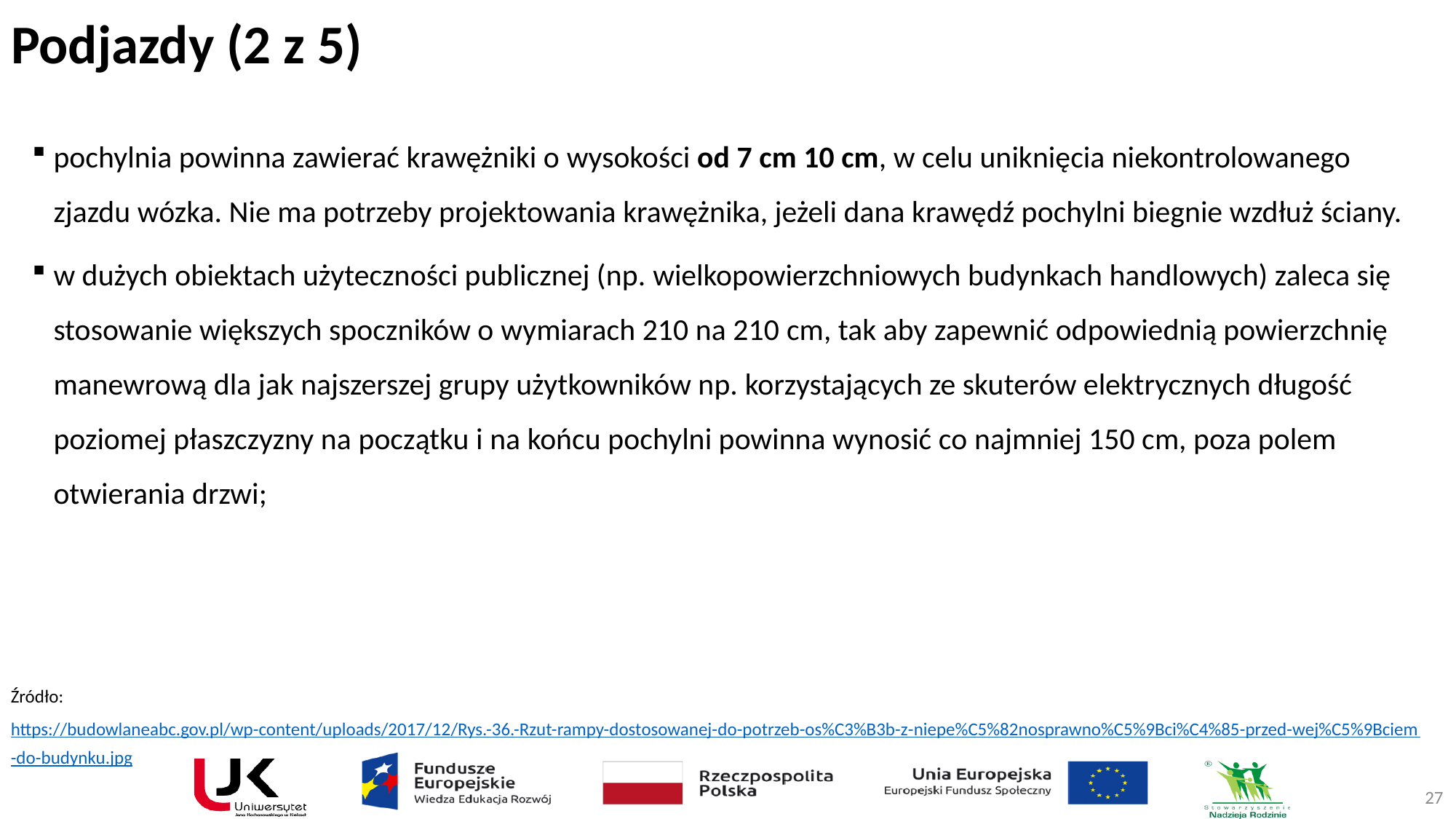

# Podjazdy (2 z 5)
pochylnia powinna zawierać krawężniki o wysokości od 7 cm 10 cm, w celu uniknięcia niekontrolowanego zjazdu wózka. Nie ma potrzeby projektowania krawężnika, jeżeli dana krawędź pochylni biegnie wzdłuż ściany.
w dużych obiektach użyteczności publicznej (np. wielkopowierzchniowych budynkach handlowych) zaleca się stosowanie większych spoczników o wymiarach 210 na 210 cm, tak aby zapewnić odpowiednią powierzchnię manewrową dla jak najszerszej grupy użytkowników np. korzystających ze skuterów elektrycznych długość poziomej płaszczyzny na początku i na końcu pochylni powinna wynosić co najmniej 150 cm, poza polem otwierania drzwi;
Źródło: https://budowlaneabc.gov.pl/wp-content/uploads/2017/12/Rys.-36.-Rzut-rampy-dostosowanej-do-potrzeb-os%C3%B3b-z-niepe%C5%82nosprawno%C5%9Bci%C4%85-przed-wej%C5%9Bciem-do-budynku.jpg
27